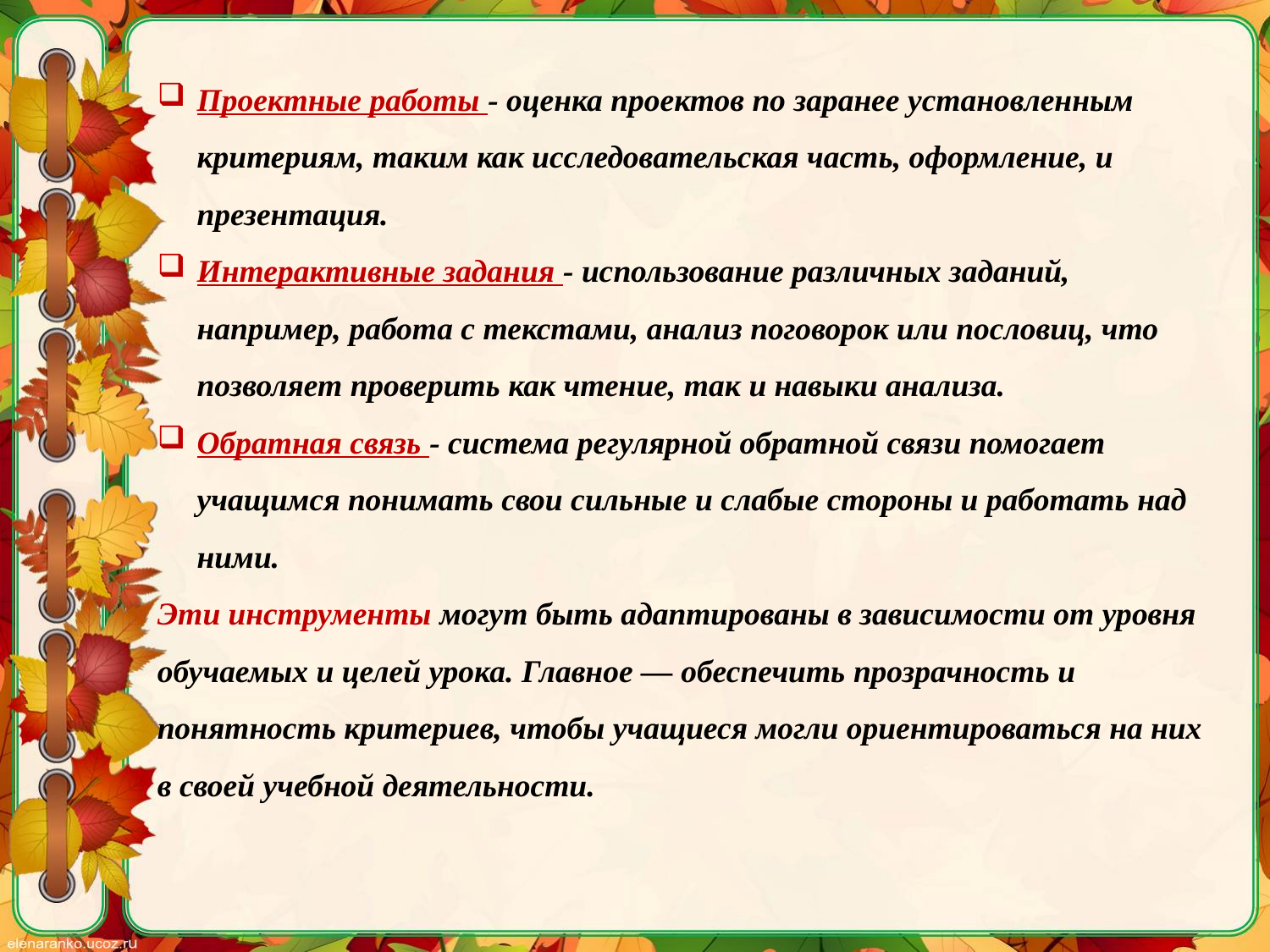

Проектные работы - оценка проектов по заранее установленным критериям, таким как исследовательская часть, оформление, и презентация.
Интерактивные задания - использование различных заданий, например, работа с текстами, анализ поговорок или пословиц, что позволяет проверить как чтение, так и навыки анализа.
Обратная связь - система регулярной обратной связи помогает учащимся понимать свои сильные и слабые стороны и работать над ними.
Эти инструменты могут быть адаптированы в зависимости от уровня обучаемых и целей урока. Главное — обеспечить прозрачность и понятность критериев, чтобы учащиеся могли ориентироваться на них в своей учебной деятельности.